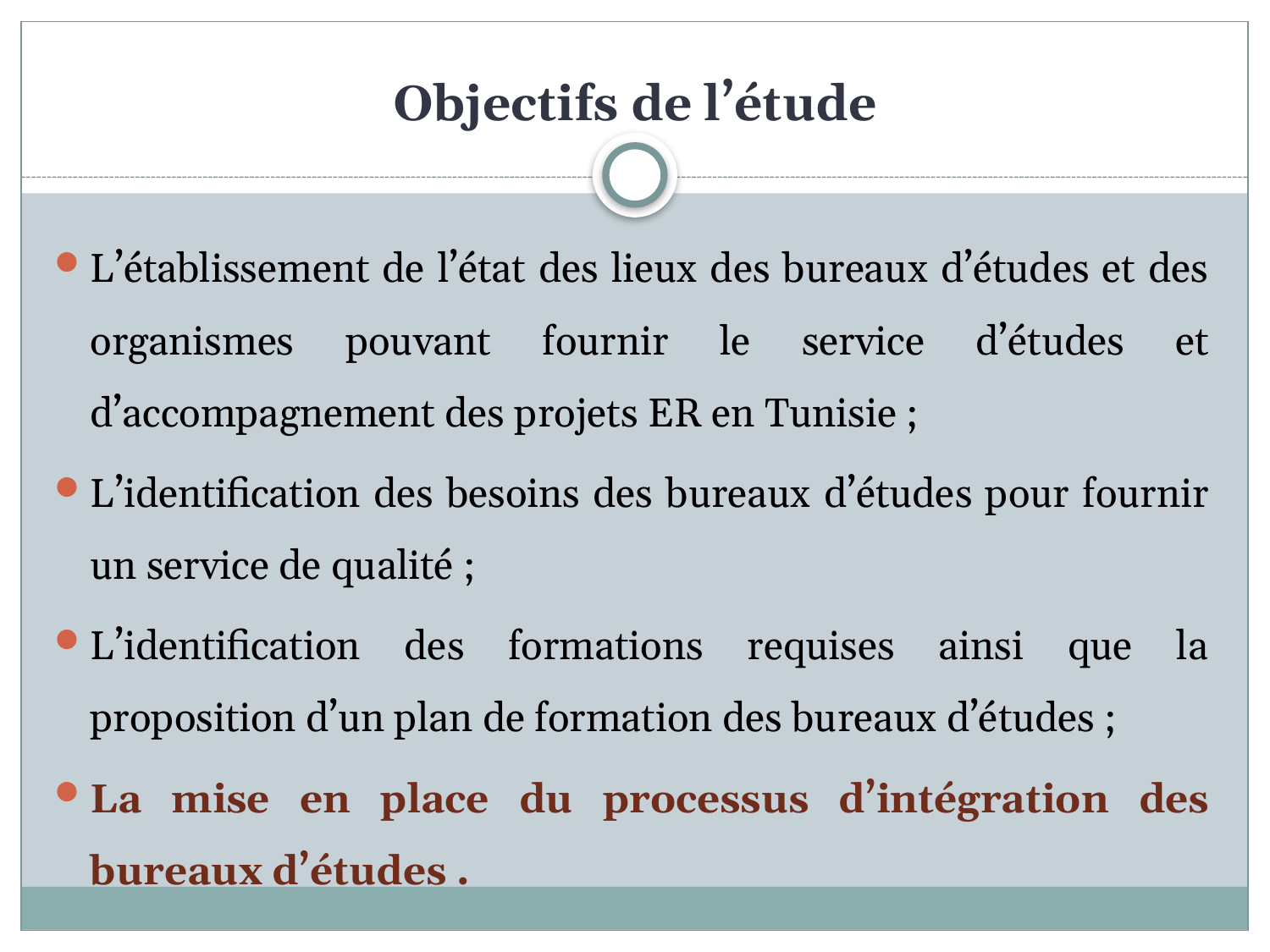

# Objectifs de l’étude
L’établissement de l’état des lieux des bureaux d’études et des organismes pouvant fournir le service d’études et d’accompagnement des projets ER en Tunisie ;
L’identification des besoins des bureaux d’études pour fournir un service de qualité ;
L’identification des formations requises ainsi que la proposition d’un plan de formation des bureaux d’études ;
La mise en place du processus d’intégration des bureaux d’études .